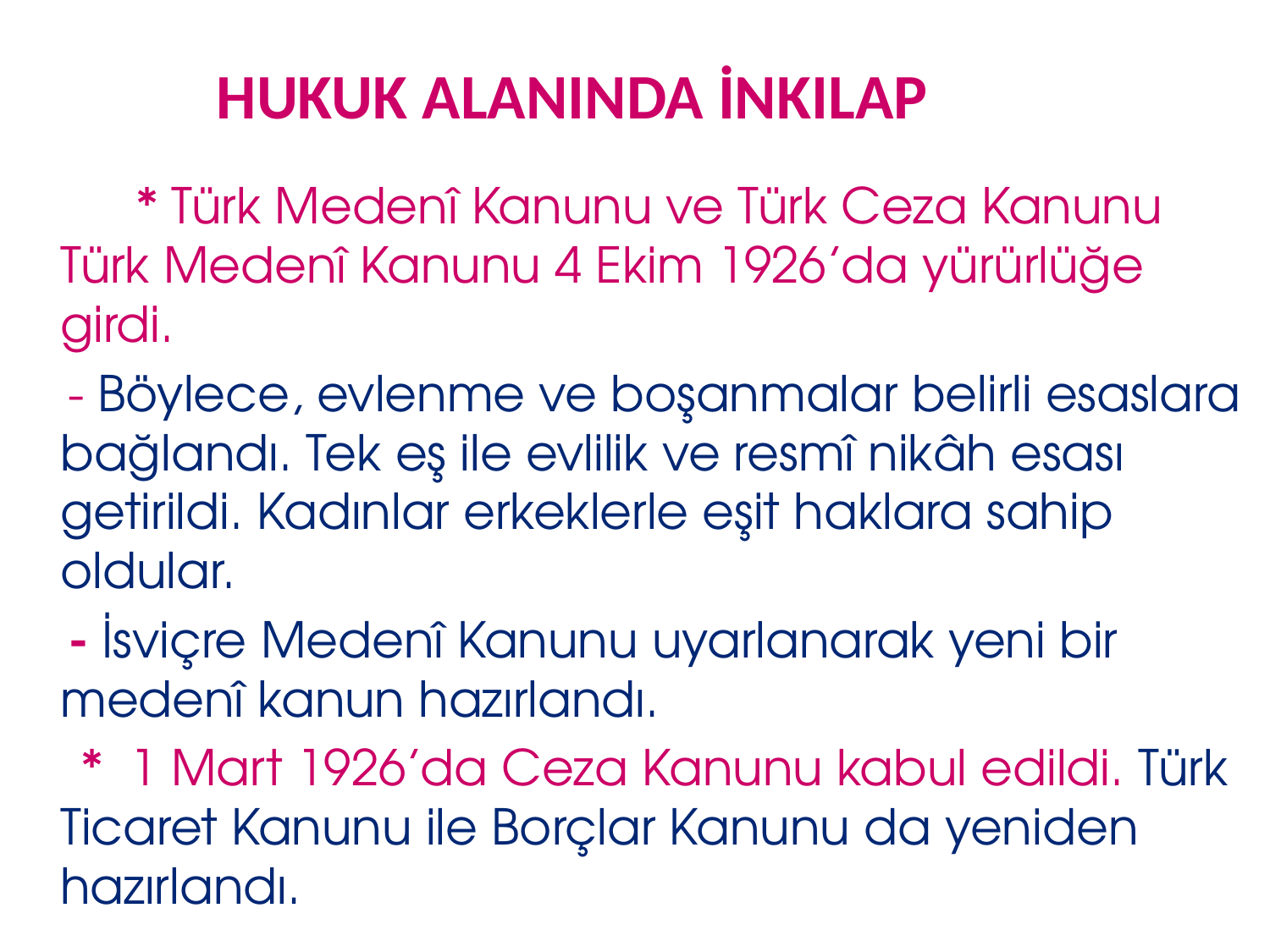

# HUKUK ALANINDA İNKILAP
         * Türk Medenî Kanunu ve Türk Ceza Kanunu Türk Medenî Kanunu 4 Ekim 1926’da yürürlüğe girdi.
    - Böylece, evlenme ve boşanmalar belirli esaslara bağlandı. Tek eş ile evlilik ve resmî nikâh esası getirildi. Kadınlar erkeklerle eşit haklara sahip oldular.
    - İsviçre Medenî Kanunu uyarlanarak yeni bir medenî kanun hazırlandı.
     *  1 Mart 1926’da Ceza Kanunu kabul edildi. Türk Ticaret Kanunu ile Borçlar Kanunu da yeniden hazırlandı.